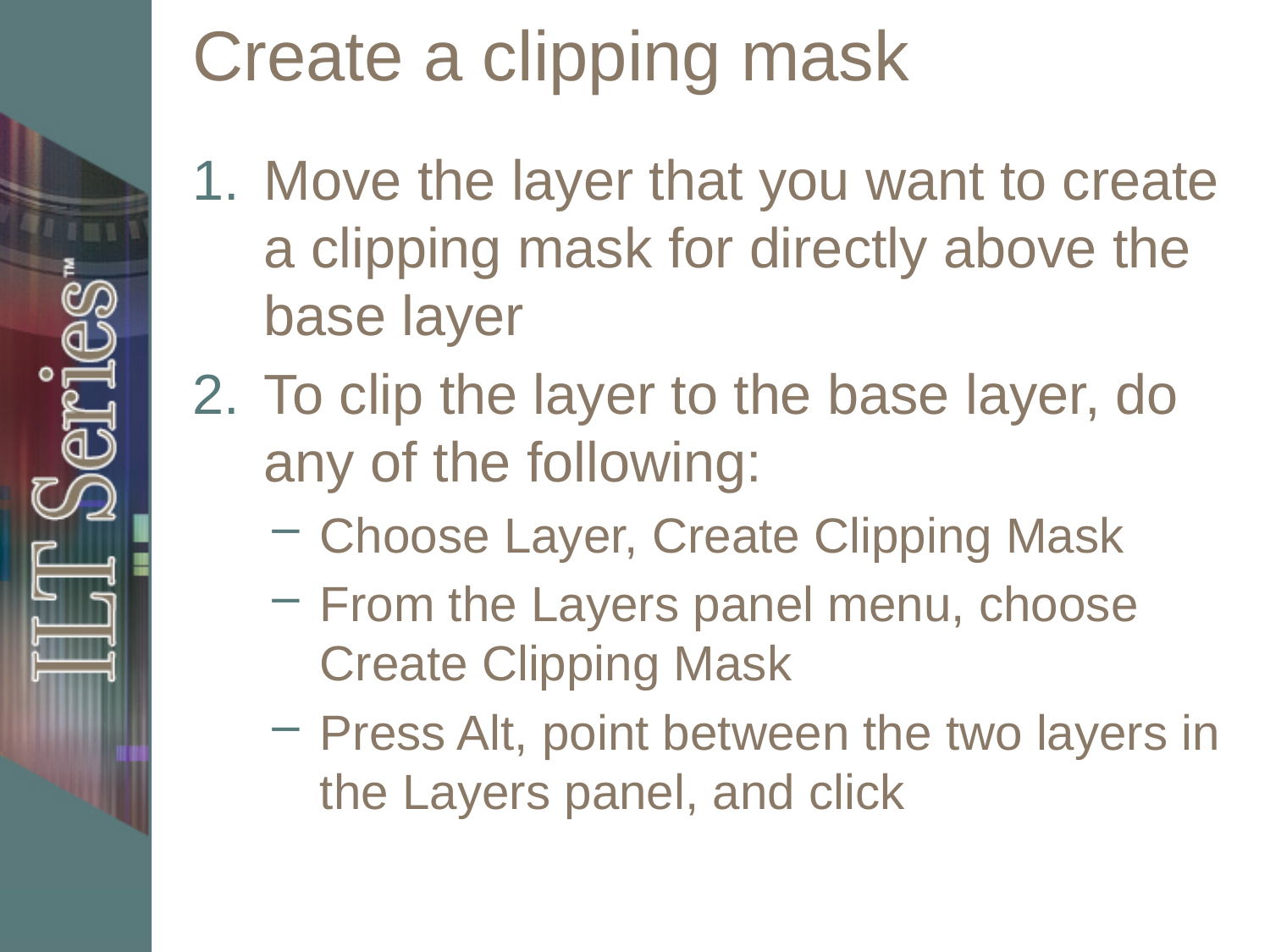

# Create a clipping mask
Move the layer that you want to create a clipping mask for directly above the base layer
To clip the layer to the base layer, do any of the following:
Choose Layer, Create Clipping Mask
From the Layers panel menu, choose Create Clipping Mask
Press Alt, point between the two layers in the Layers panel, and click